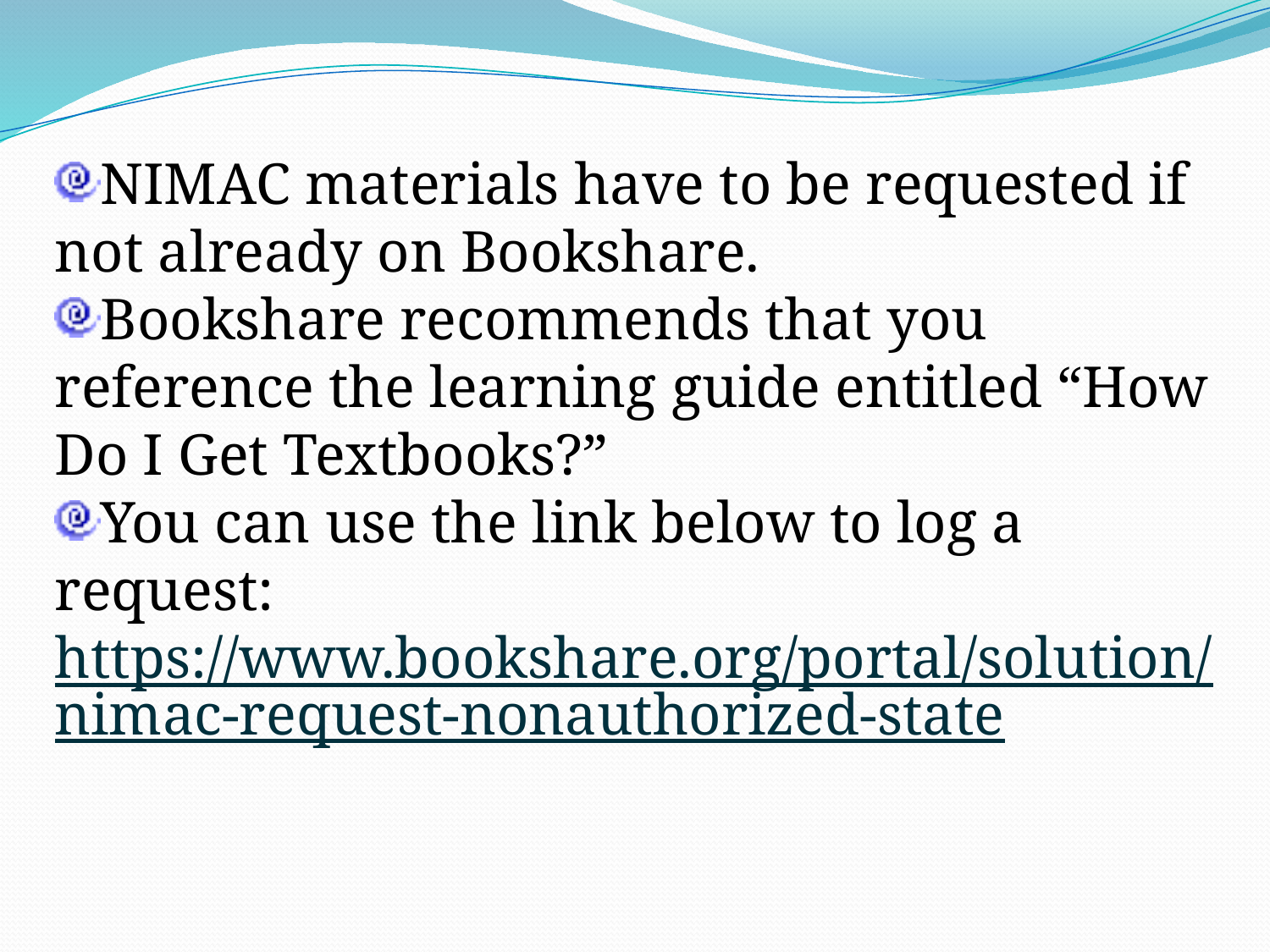

NIMAC materials have to be requested if not already on Bookshare.
Bookshare recommends that you reference the learning guide entitled “How Do I Get Textbooks?”
You can use the link below to log a request:
https://www.bookshare.org/portal/solution/nimac-request-nonauthorized-state